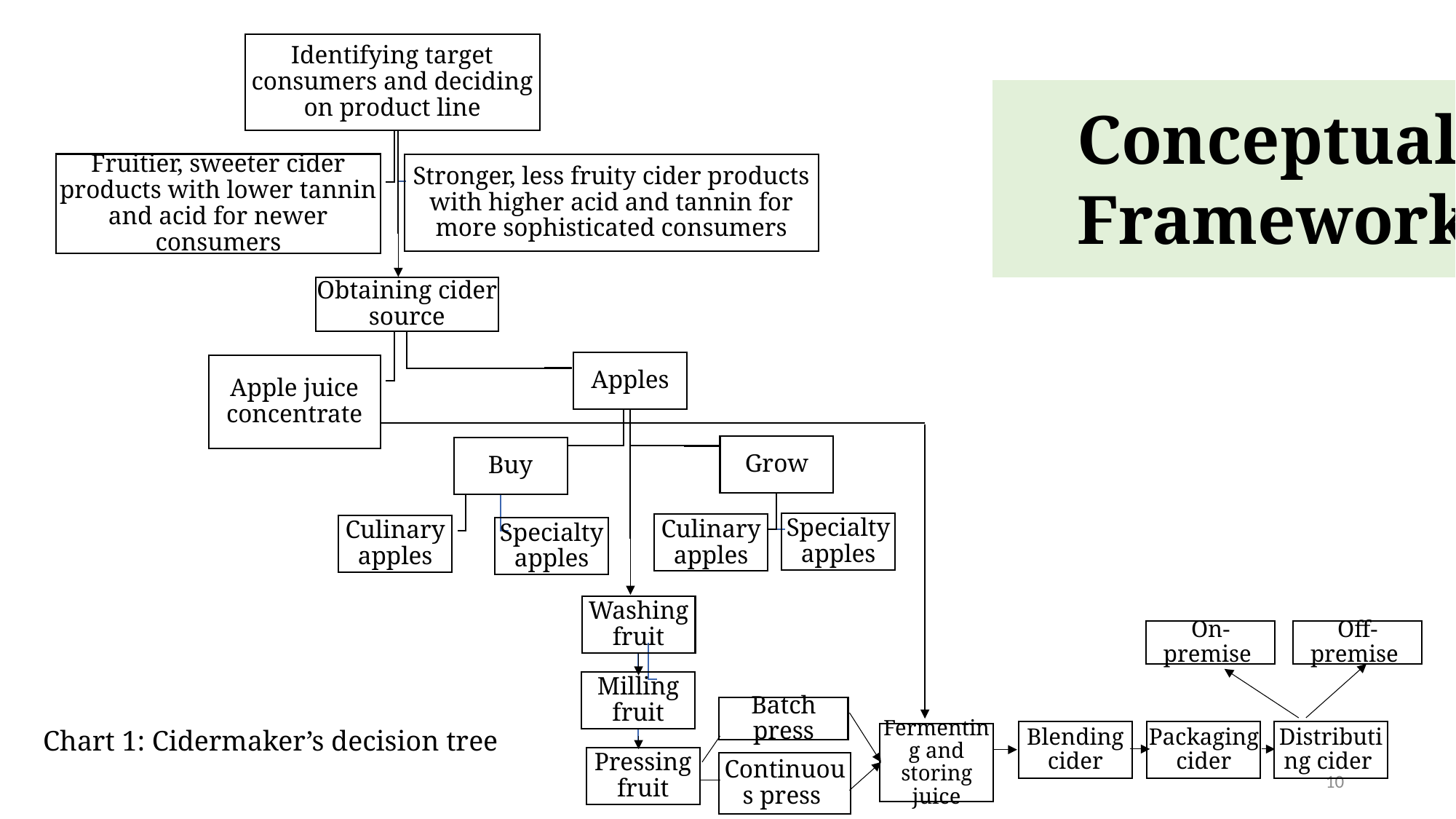

Identifying target consumers and deciding on product line
Obtaining cider source
Apple juice concentrate
Apples
Washing fruit
Milling fruit
Pressing fruit
Off-premise
Buy
Culinary apples
Specialty apples
Grow
Culinary apples
Specialty apples
Fruitier, sweeter cider products with lower tannin and acid for newer consumers
Stronger, less fruity cider products with higher acid and tannin for more sophisticated consumers
Fermenting and storing juice
Blending cider
Packaging cider
Distributing cider
Batch press
On-premise
Continuous press

Conceptual Framework
Chart 1: Cidermaker’s decision tree
10